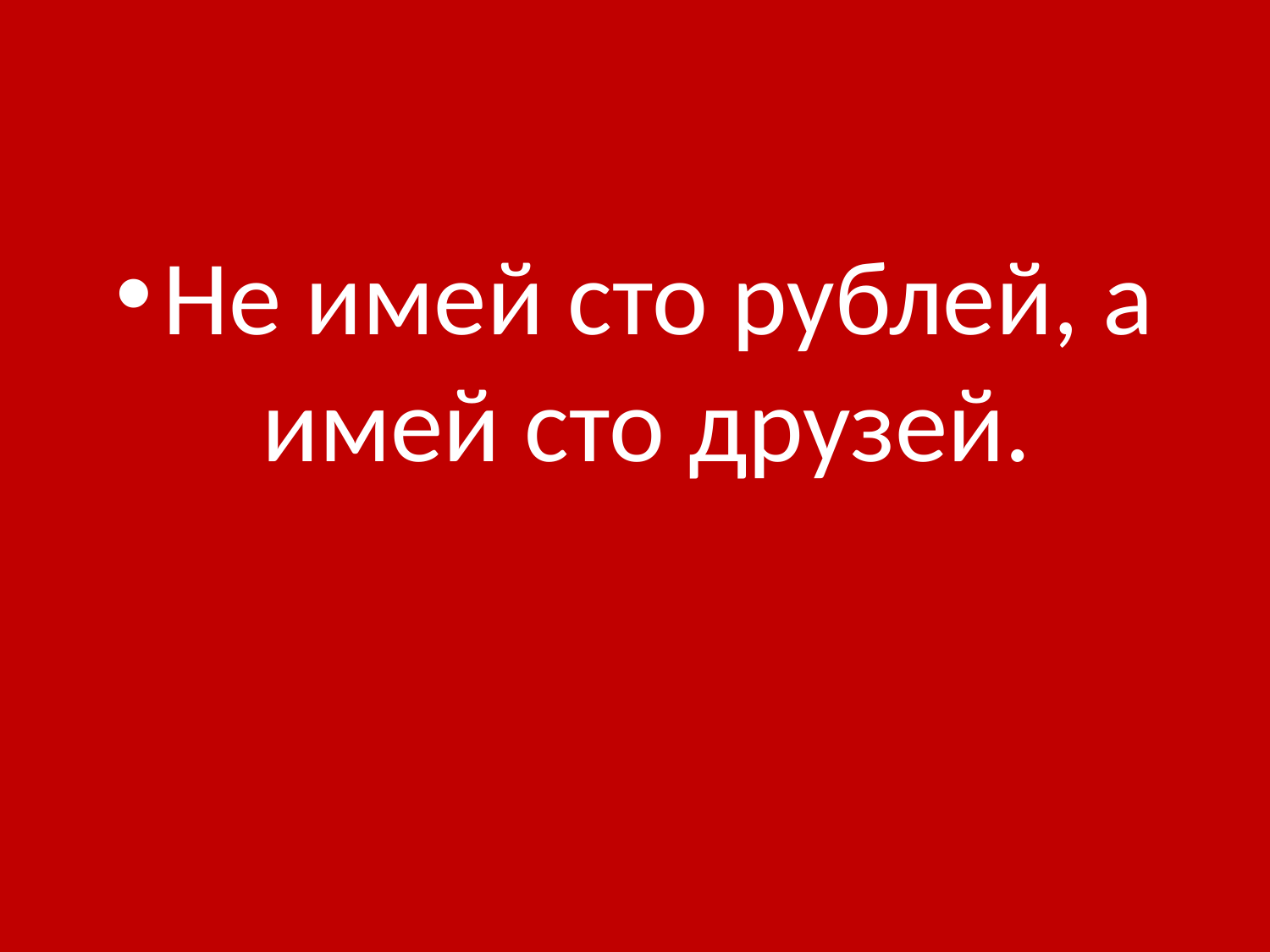

#
Не имей сто рублей, а имей сто друзей.